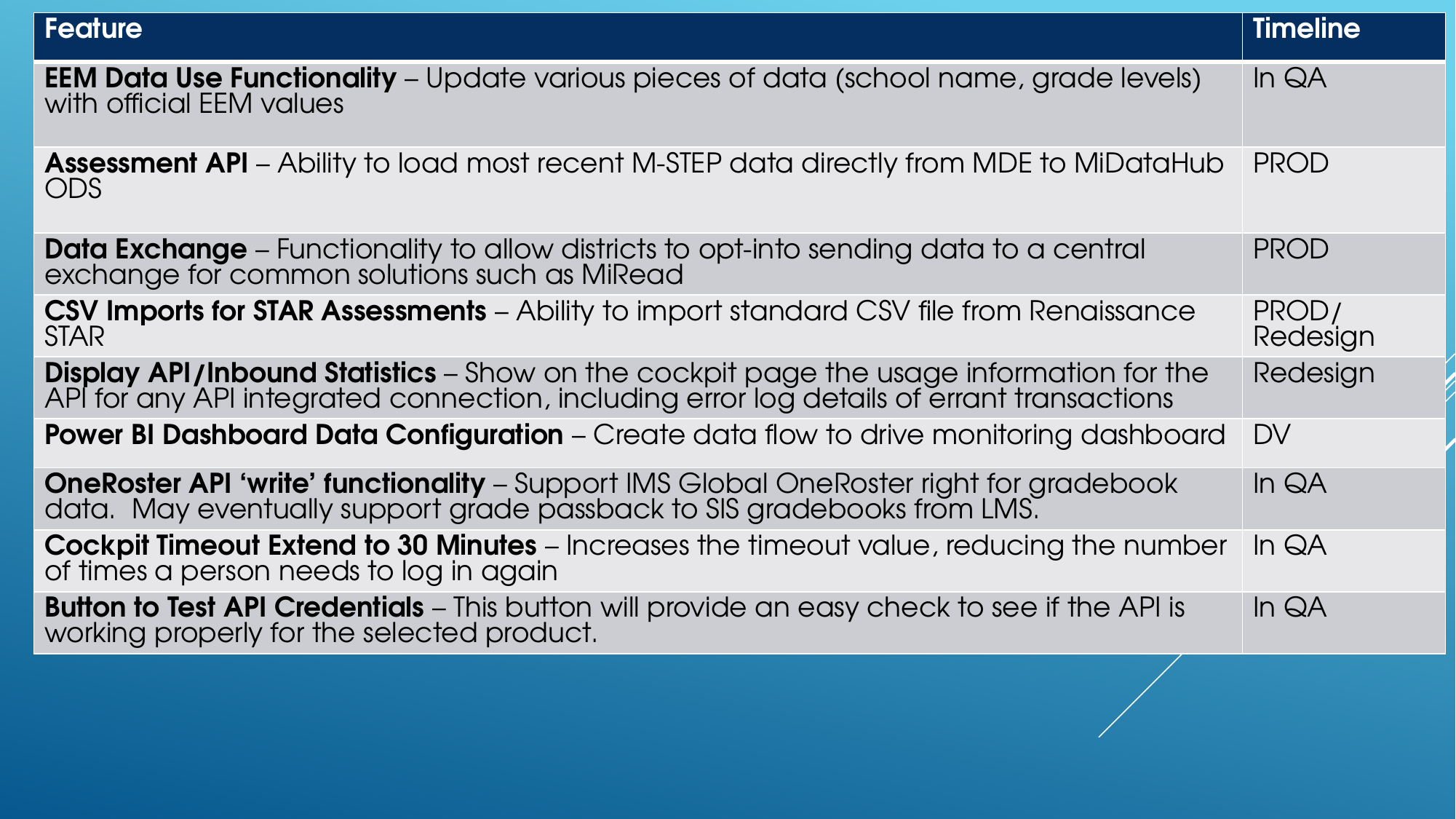

| Feature | Timeline |
| --- | --- |
| EEM Data Use Functionality – Update various pieces of data (school name, grade levels) with official EEM values | In QA |
| Assessment API – Ability to load most recent M-STEP data directly from MDE to MiDataHub ODS | PROD |
| Data Exchange – Functionality to allow districts to opt-into sending data to a central exchange for common solutions such as MiRead | PROD |
| CSV Imports for STAR Assessments – Ability to import standard CSV file from Renaissance STAR | PROD/Redesign |
| Display API/Inbound Statistics – Show on the cockpit page the usage information for the API for any API integrated connection, including error log details of errant transactions | Redesign |
| Power BI Dashboard Data Configuration – Create data flow to drive monitoring dashboard | DV |
| OneRoster API ‘write’ functionality – Support IMS Global OneRoster right for gradebook data. May eventually support grade passback to SIS gradebooks from LMS. | In QA |
| Cockpit Timeout Extend to 30 Minutes – Increases the timeout value, reducing the number of times a person needs to log in again | In QA |
| Button to Test API Credentials – This button will provide an easy check to see if the API is working properly for the selected product. | In QA |